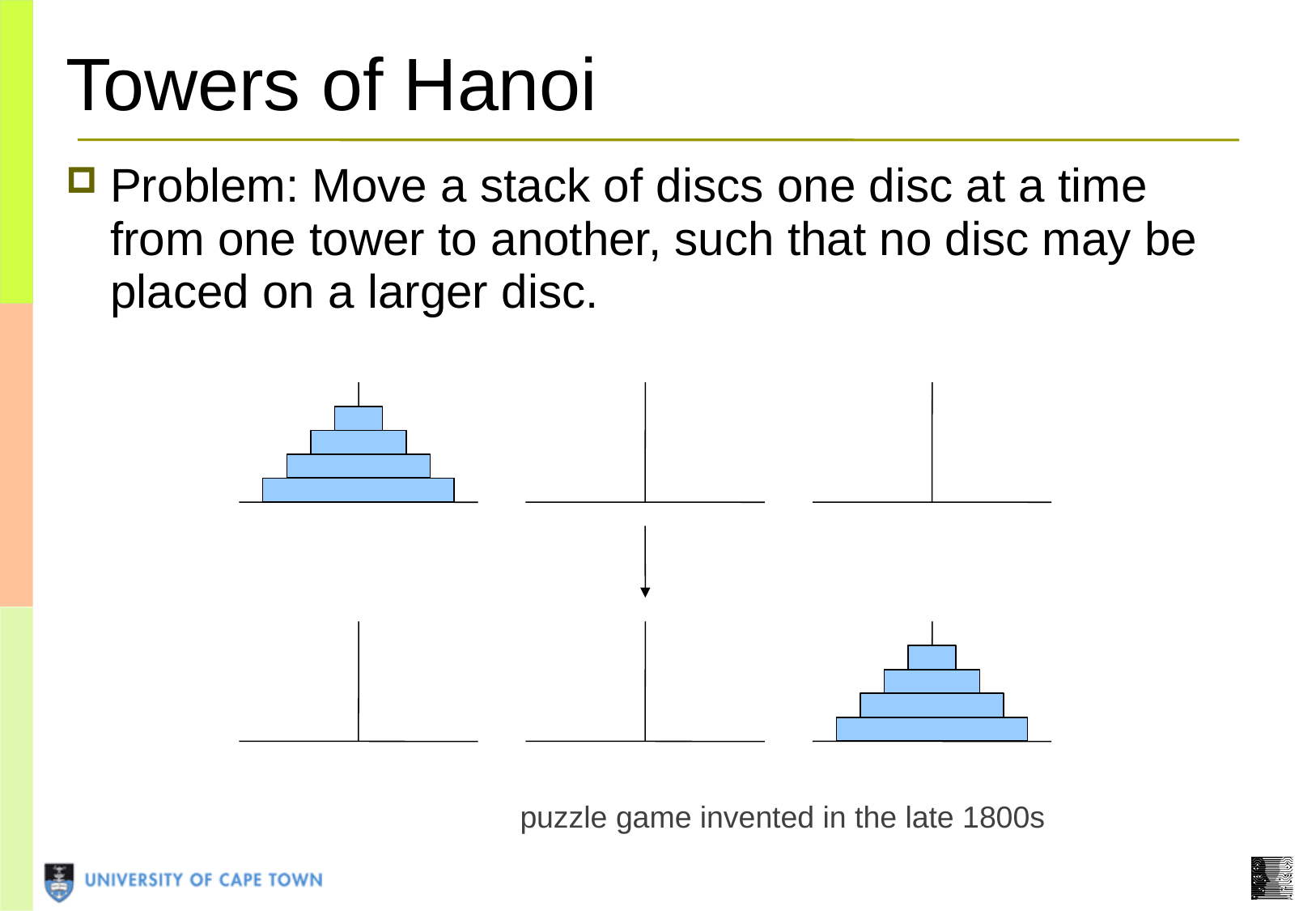

Towers of Hanoi
Problem: Move a stack of discs one disc at a time from one tower to another, such that no disc may be placed on a larger disc.

puzzle game invented in the late 1800s